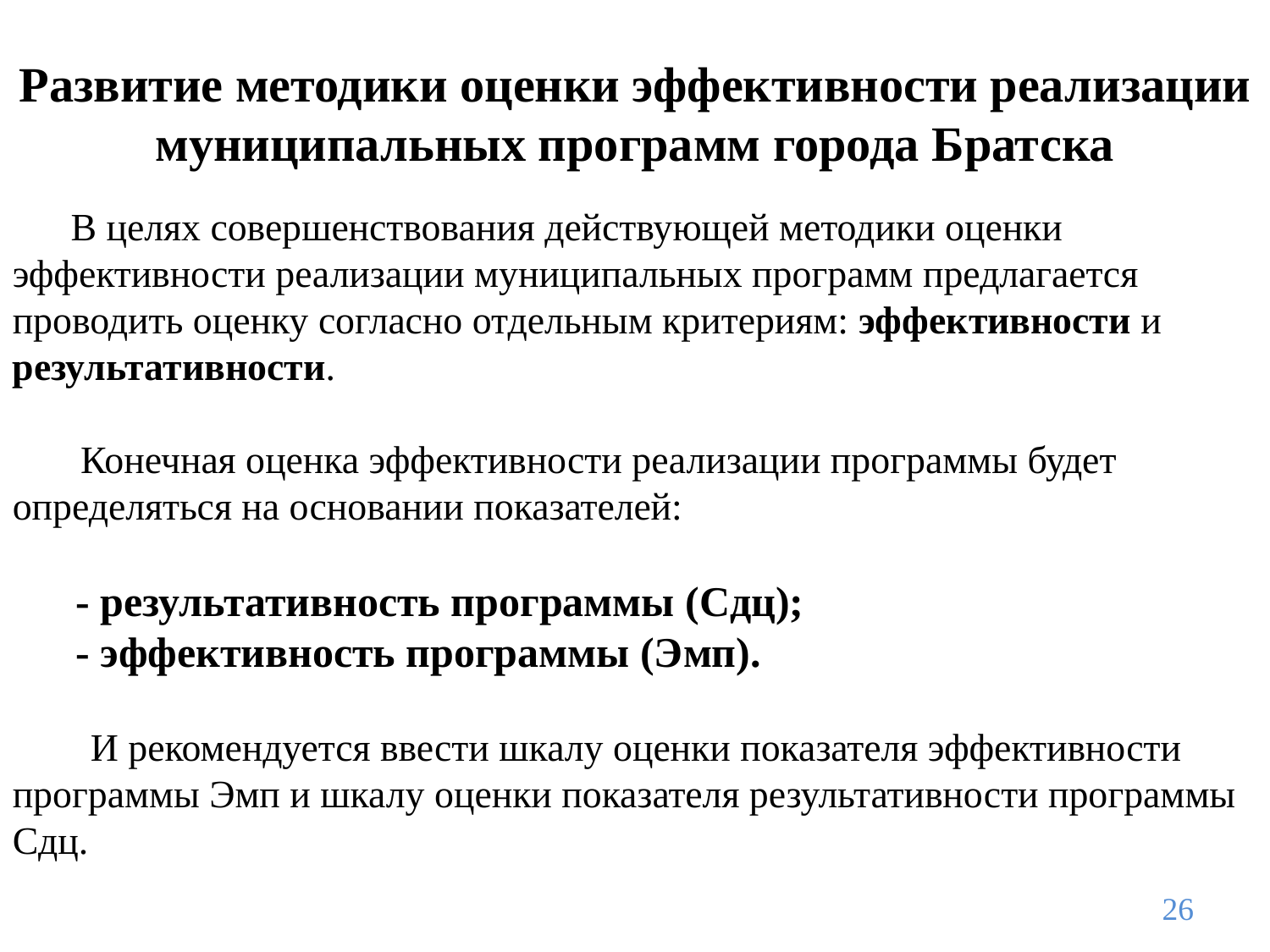

Развитие методики оценки эффективности реализации муниципальных программ города Братска
      В целях совершенствования действующей методики оценки эффективности реализации муниципальных программ предлагается проводить оценку согласно отдельным критериям: эффективности и результативности.

       Конечная оценка эффективности реализации программы будет определяться на основании показателей:

      - результативность программы (Сдц);
      - эффективность программы (Эмп).

        И рекомендуется ввести шкалу оценки показателя эффективности программы Эмп и шкалу оценки показателя результативности программы Сдц.
26